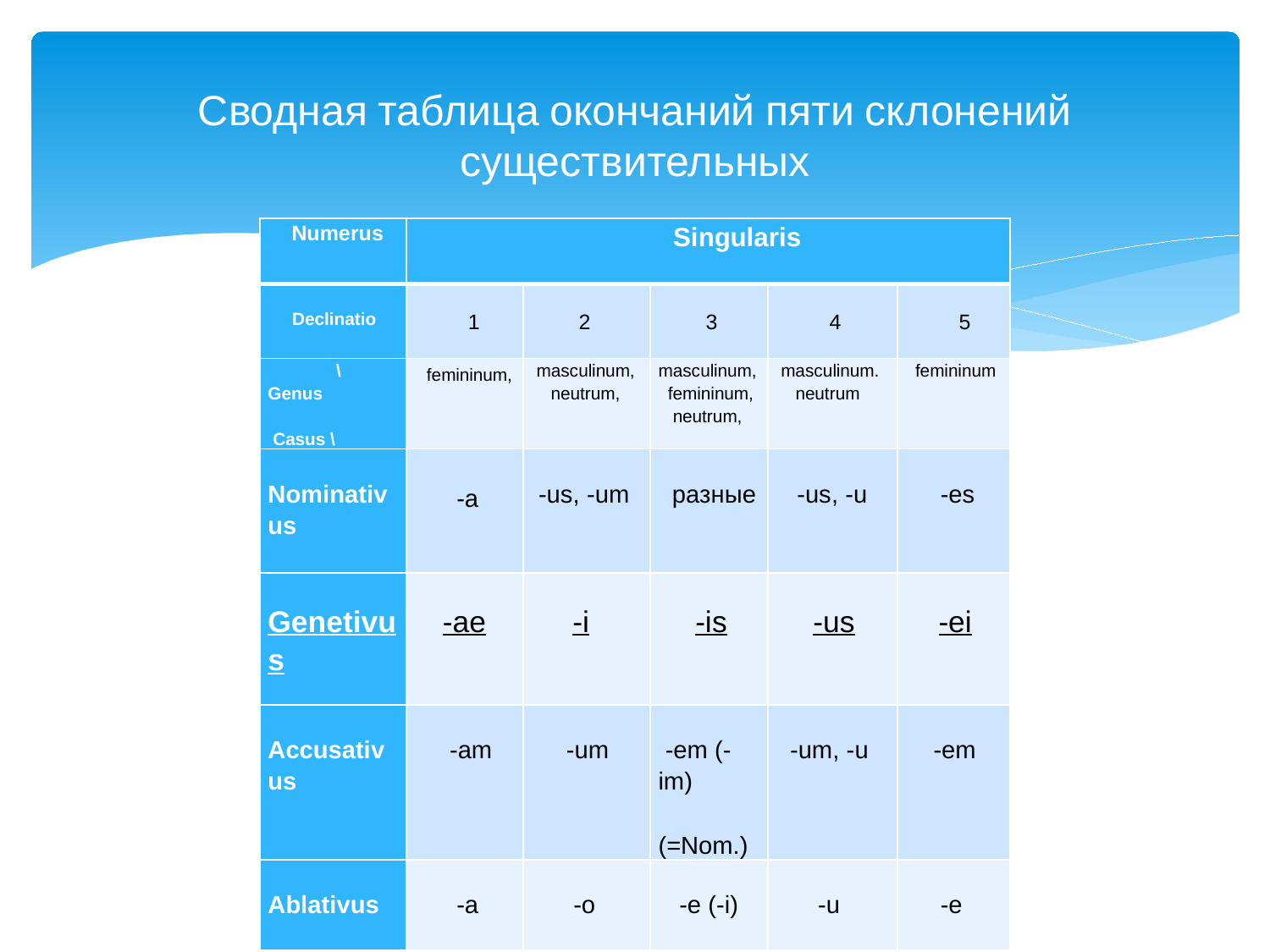

# Сводная таблица окончаний пяти склонений существительных
| Numerus | Singularis |  |  |  |  |
| --- | --- | --- | --- | --- | --- |
| Declinatio | 1 | 2 | 3 | 4 | 5 |
| \ Genus   Casus \ | femininum, | masculinum, neutrum, | masculinum, femininum, neutrum, | masculinum. neutrum | femininum |
| Nominativus | -a | -us, -um | разные | -us, -u | -es |
| Genetivus | -ae | -i | -is | -us | -ei |
| Accusativus | -am | -um | -em (-im) (=Nom.) | -um, -u | -em |
| Ablativus | -a | -o | -e (-i) | -u | -e |